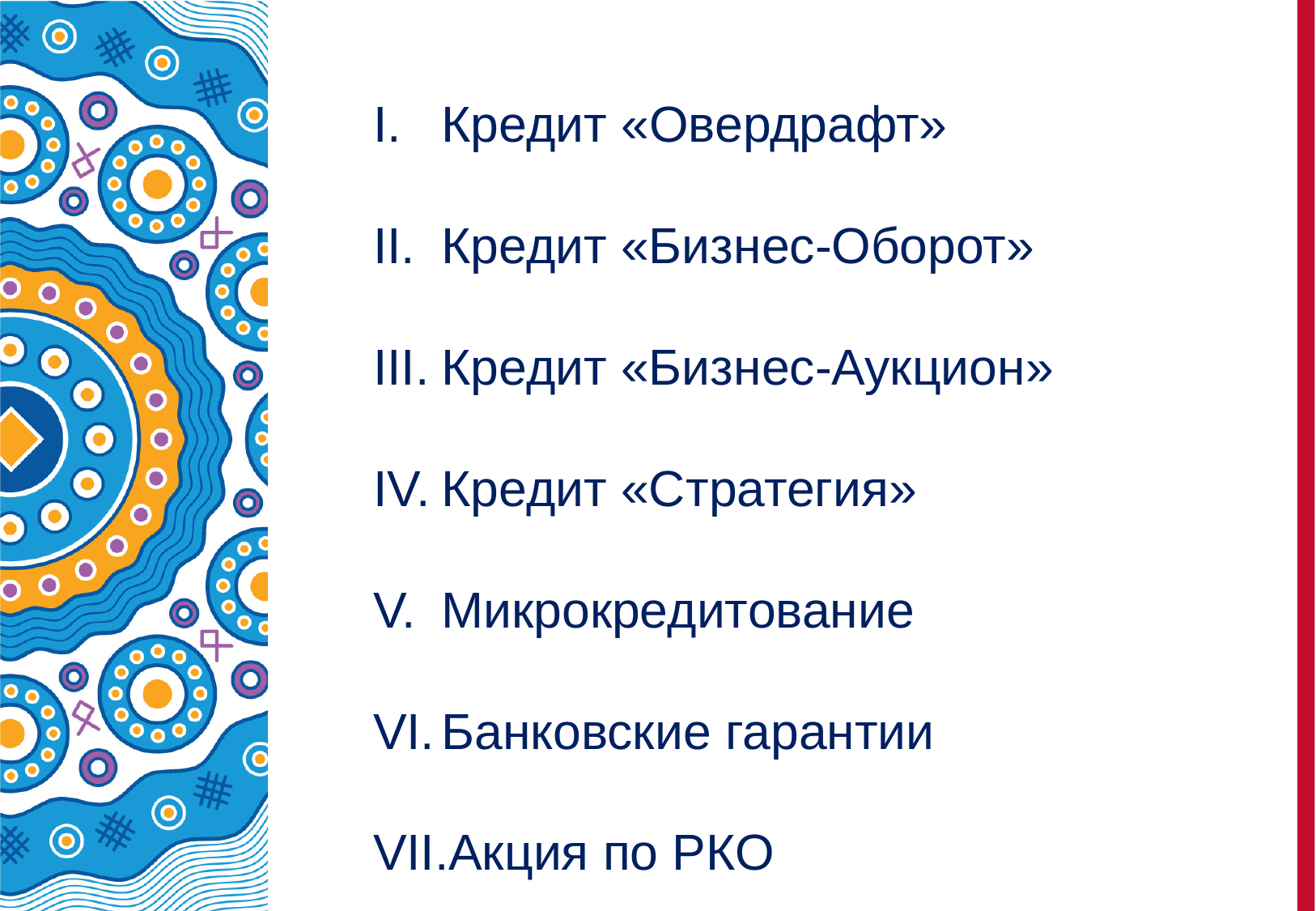

Кредит «Овердрафт»
Кредит «Бизнес-Оборот»
Кредит «Бизнес-Аукцион»
Кредит «Стратегия»
Микрокредитование
Банковские гарантии
Акция по РКО